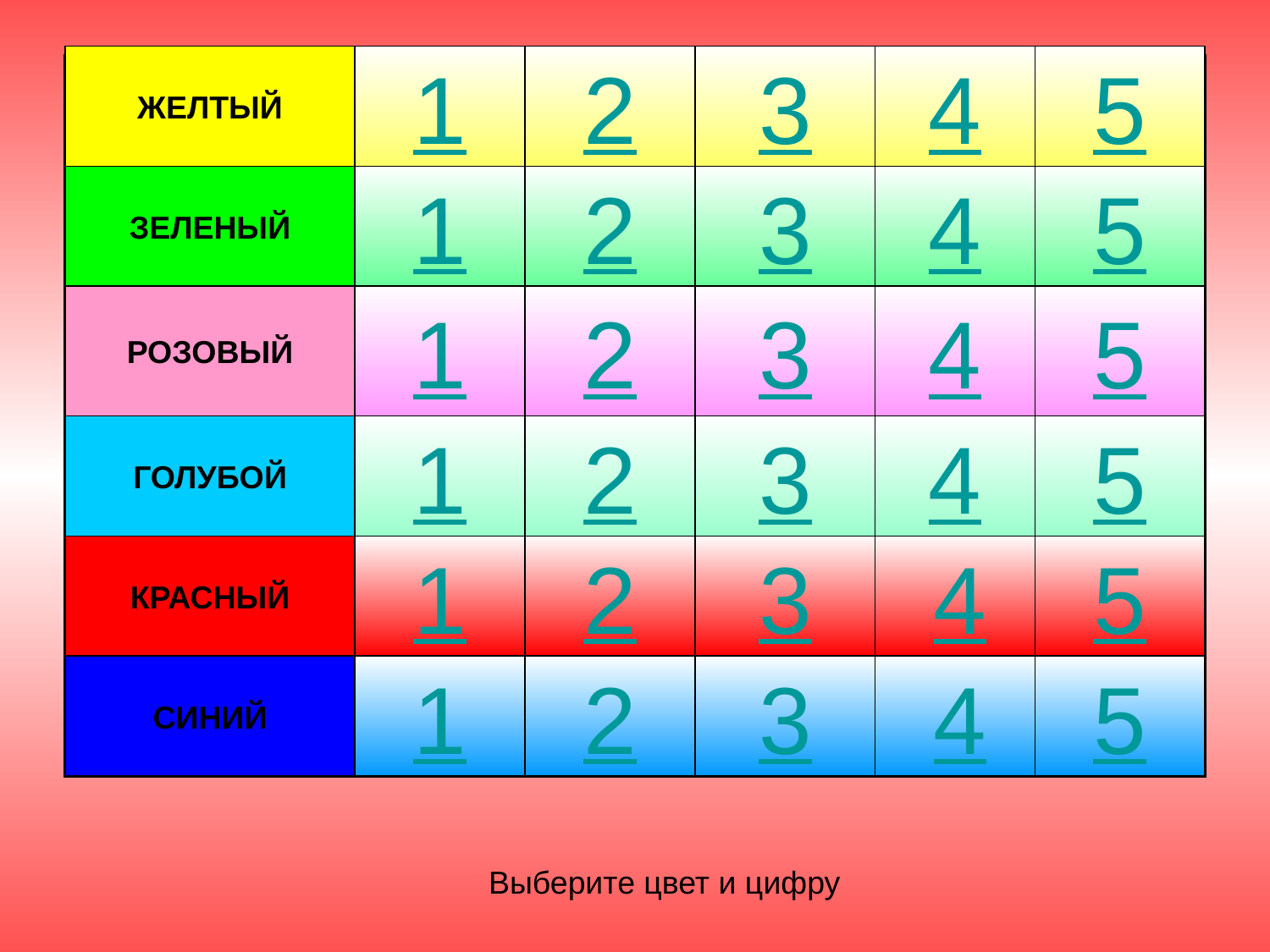

#
ЖЕЛТЫЙ
1
2
3
4
5
|  |  |  |  |  |  |
| --- | --- | --- | --- | --- | --- |
|  |  |  |  |  |  |
|  |  |  |  |  |  |
|  |  |  |  |  |  |
|  |  |  |  |  |  |
|  |  |  |  |  |  |
|  |  |  |  |  |  |
ЗЕЛЕНЫЙ
1
1
2
3
4
5
РОЗОВЫЙ
1
2
3
4
5
ГОЛУБОЙ
1
2
3
4
5
КРАСНЫЙ
1
2
3
4
5
СИНИЙ
1
2
3
4
5
Выберите цвет и цифру